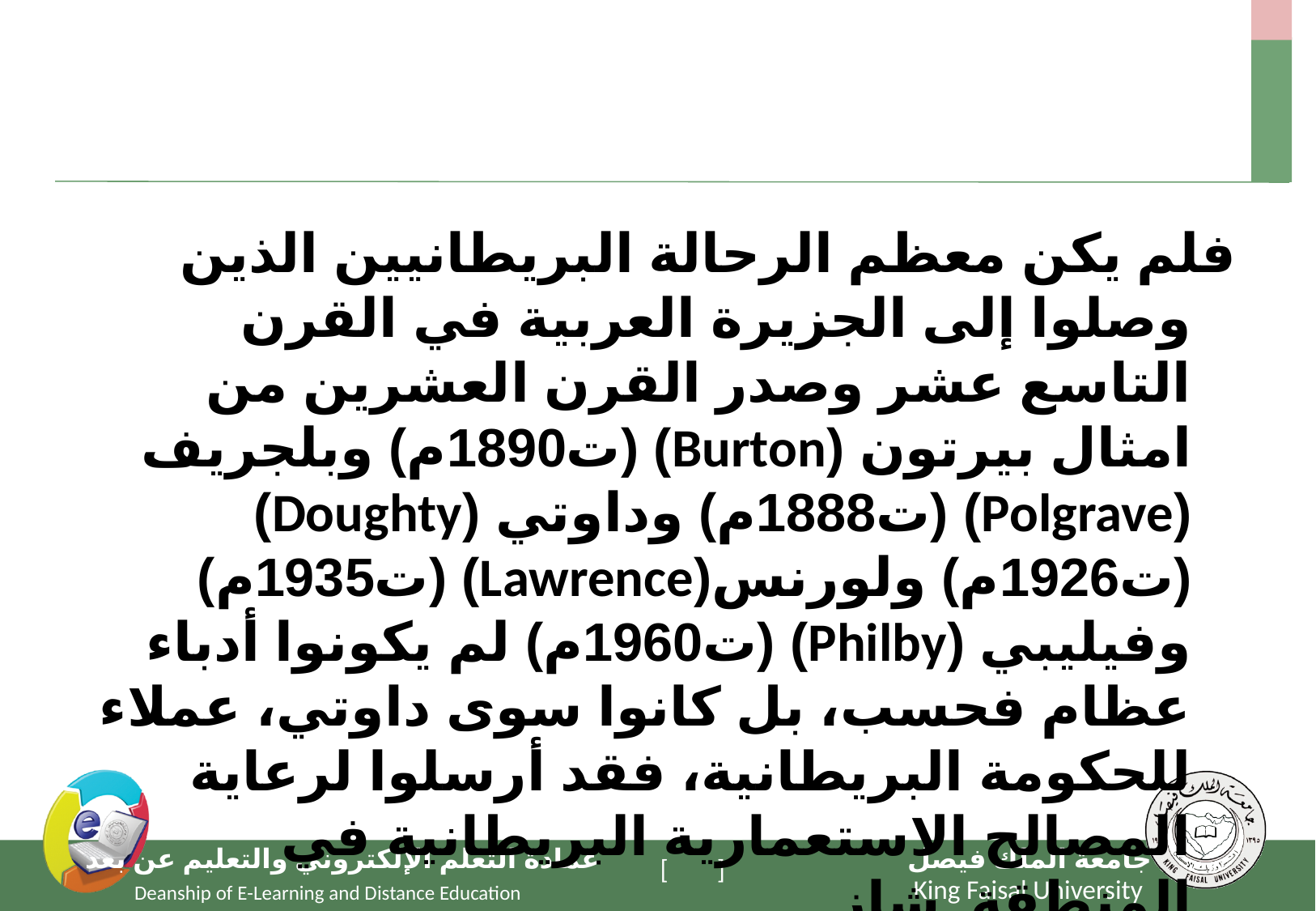

#
فلم يكن معظم الرحالة البريطانيين الذين وصلوا إلى الجزيرة العربية في القرن التاسع عشر وصدر القرن العشرين من امثال بيرتون (Burton) (ت1890م) وبلجريف (Polgrave) (ت1888م) وداوتي (Doughty) (ت1926م) ولورنس(Lawrence) (ت1935م) وفيليبي (Philby) (ت1960م) لم يكونوا أدباء عظام فحسب، بل كانوا سوى داوتي، عملاء للحكومة البريطانية، فقد أرسلوا لرعاية المصالح الاستعمارية البريطانية في المنطقة. شاز